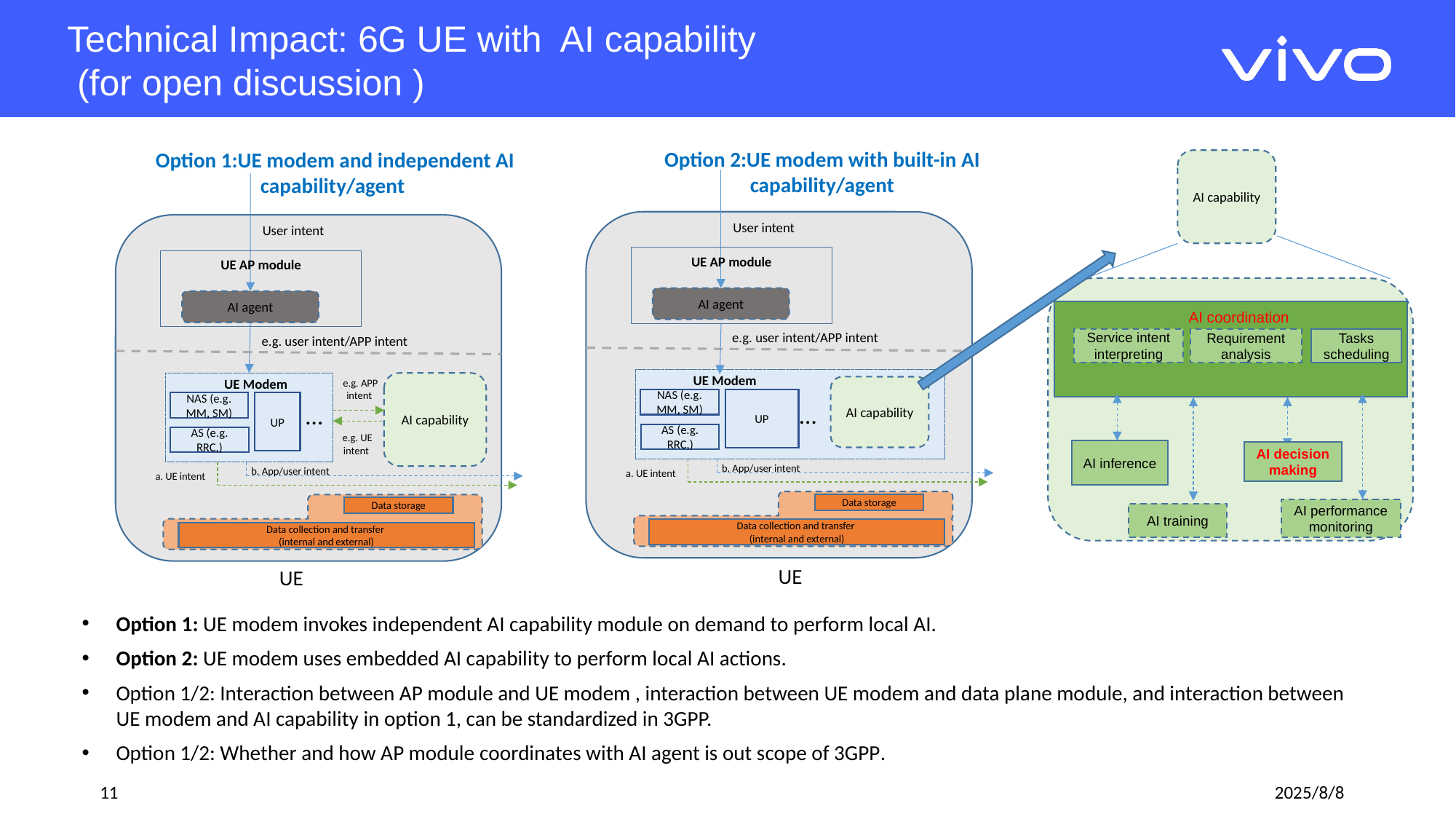

Technical Impact: 6G UE with  AI capability
 (for open discussion )
Option 2:UE modem with built-in AI capability/agent
Option 1:UE modem and independent AI capability/agent
AI capability

 User intent

 User intent
UE AP module

UE AP module

AI inference
AI agent
AI agent
AI coordination

 e.g. user intent/APP intent
 e.g. user intent/APP intent
Service intent interpreting
Tasks scheduling
Requirement
analysis
UE Modem

UE Modem
 e.g. APP intent

AI capability
AI capability
NAS (e.g. MM, SM)
UP
NAS (e.g. MM, SM)
UP
…
…
AS (e.g. RRC,)
 e.g. UE intent
AS (e.g. RRC,)
AI decision making
 b. App/user intent
 b. App/user intent
 a. UE intent
 a. UE intent

Data storage
Data collection and transfer
(internal and external)

Data storage
Data collection and transfer
(internal and external)
AI performance monitoring
AI training
UE
UE
Option 1: UE modem invokes independent AI capability module on demand to perform local AI.
Option 2: UE modem uses embedded AI capability to perform local AI actions.
Option 1/2: Interaction between AP module and UE modem , interaction between UE modem and data plane module, and interaction between UE modem and AI capability in option 1, can be standardized in 3GPP.
Option 1/2: Whether and how AP module coordinates with AI agent is out scope of 3GPP.